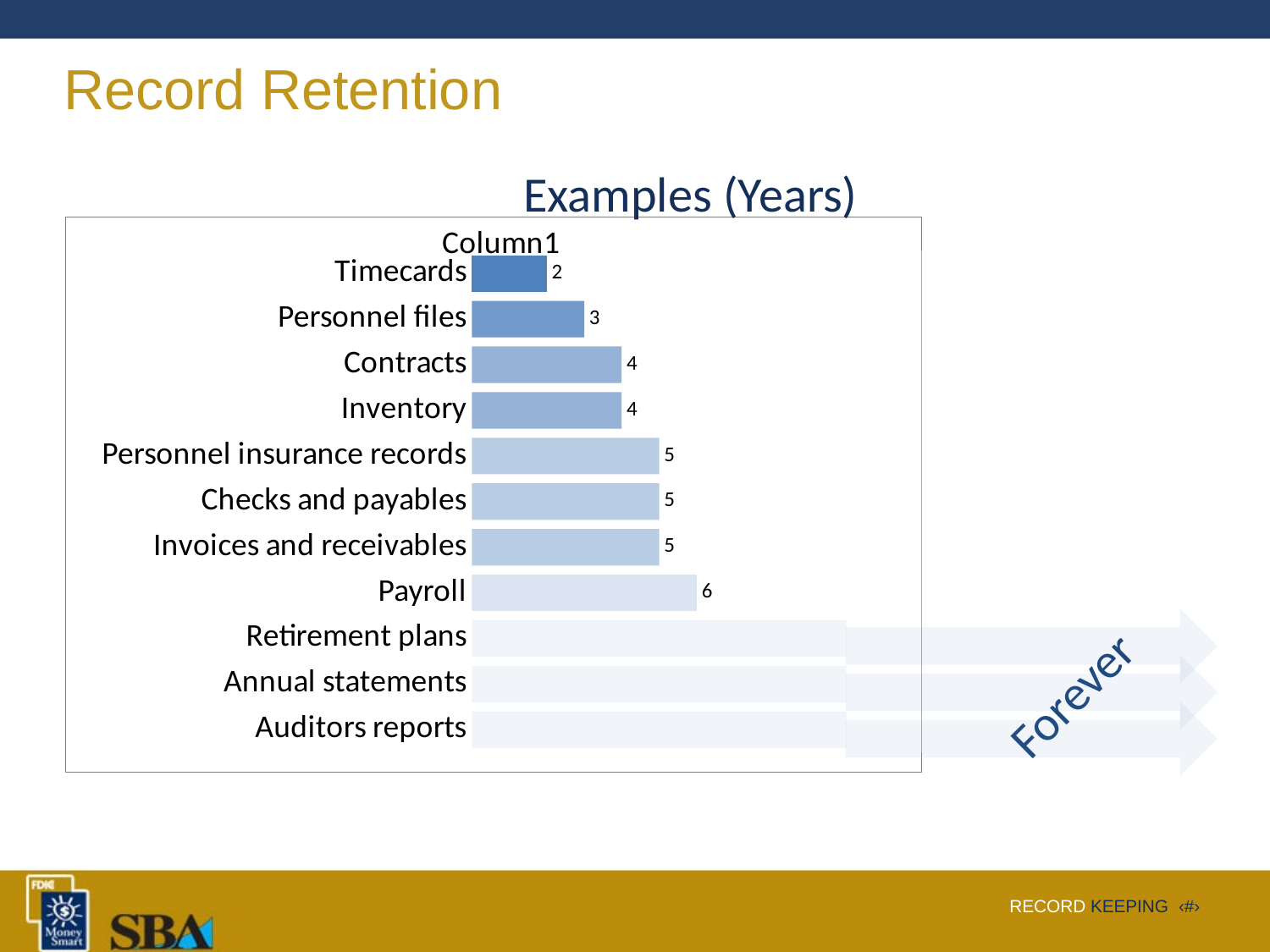

# Record Retention
Examples (Years)

### Chart: Column1

| Category |  |
|---|---|
| Timecards | 2.0 |
| Personnel files | 3.0 |
| Contracts | 4.0 |
| Inventory | 4.0 |
| Personnel insurance records | 5.0 |
| Checks and payables | 5.0 |
| Invoices and receivables | 5.0 |
| Payroll | 6.0 |
| Retirement plans | 10.0 |
| Annual statements | 10.0 |
| Auditors reports | 10.0 |

Forever